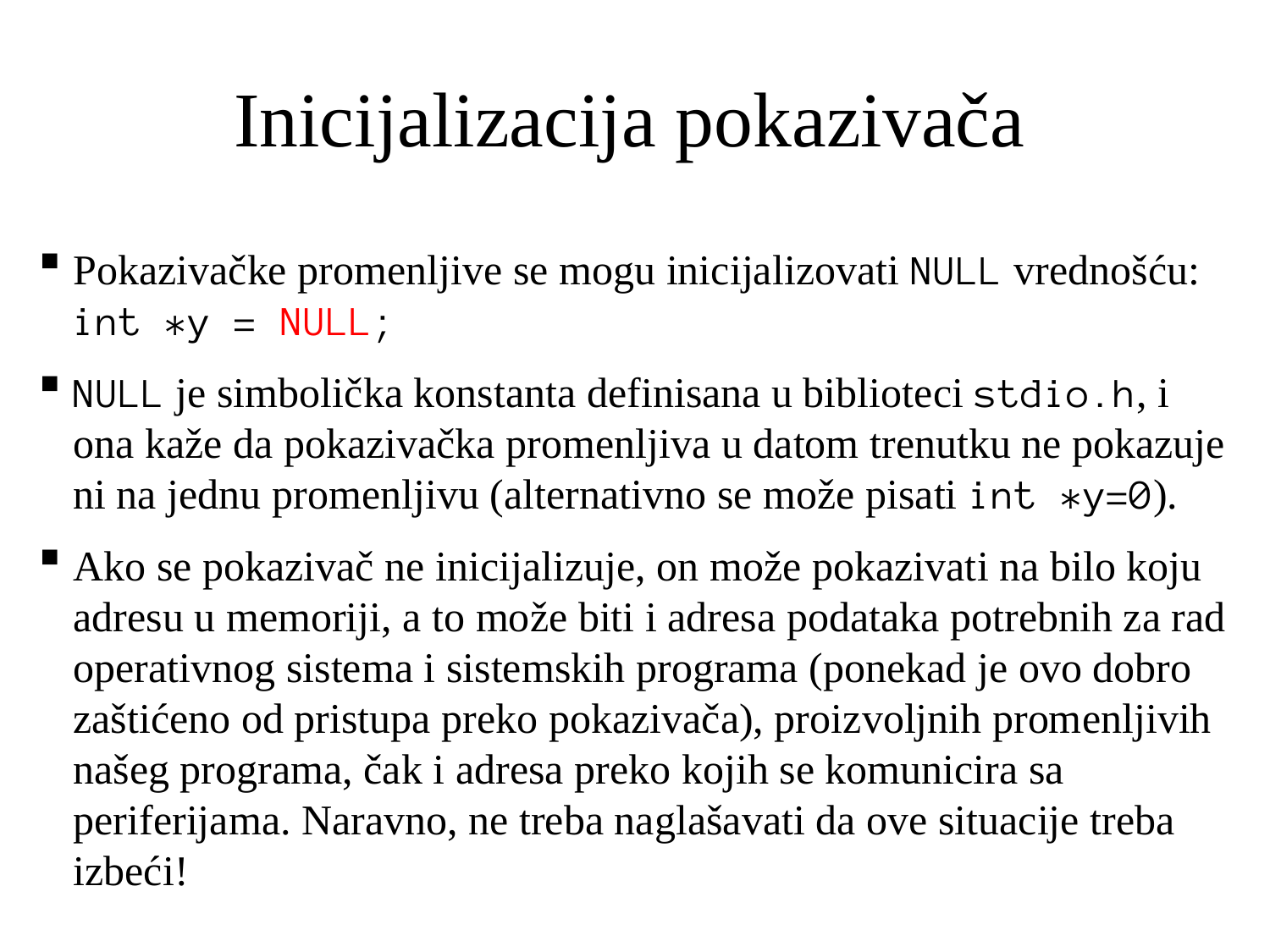

# Inicijalizacija pokazivača
Pokazivačke promenljive se mogu inicijalizovati NULL vrednošću:
int *y = NULL;
NULL je simbolička konstanta definisana u biblioteci stdio.h, i ona kaže da pokazivačka promenljiva u datom trenutku ne pokazuje ni na jednu promenljivu (alternativno se može pisati int *y=0).
Ako se pokazivač ne inicijalizuje, on može pokazivati na bilo koju adresu u memoriji, a to može biti i adresa podataka potrebnih za rad operativnog sistema i sistemskih programa (ponekad je ovo dobro zaštićeno od pristupa preko pokazivača), proizvoljnih promenljivih našeg programa, čak i adresa preko kojih se komunicira sa periferijama. Naravno, ne treba naglašavati da ove situacije treba izbeći!